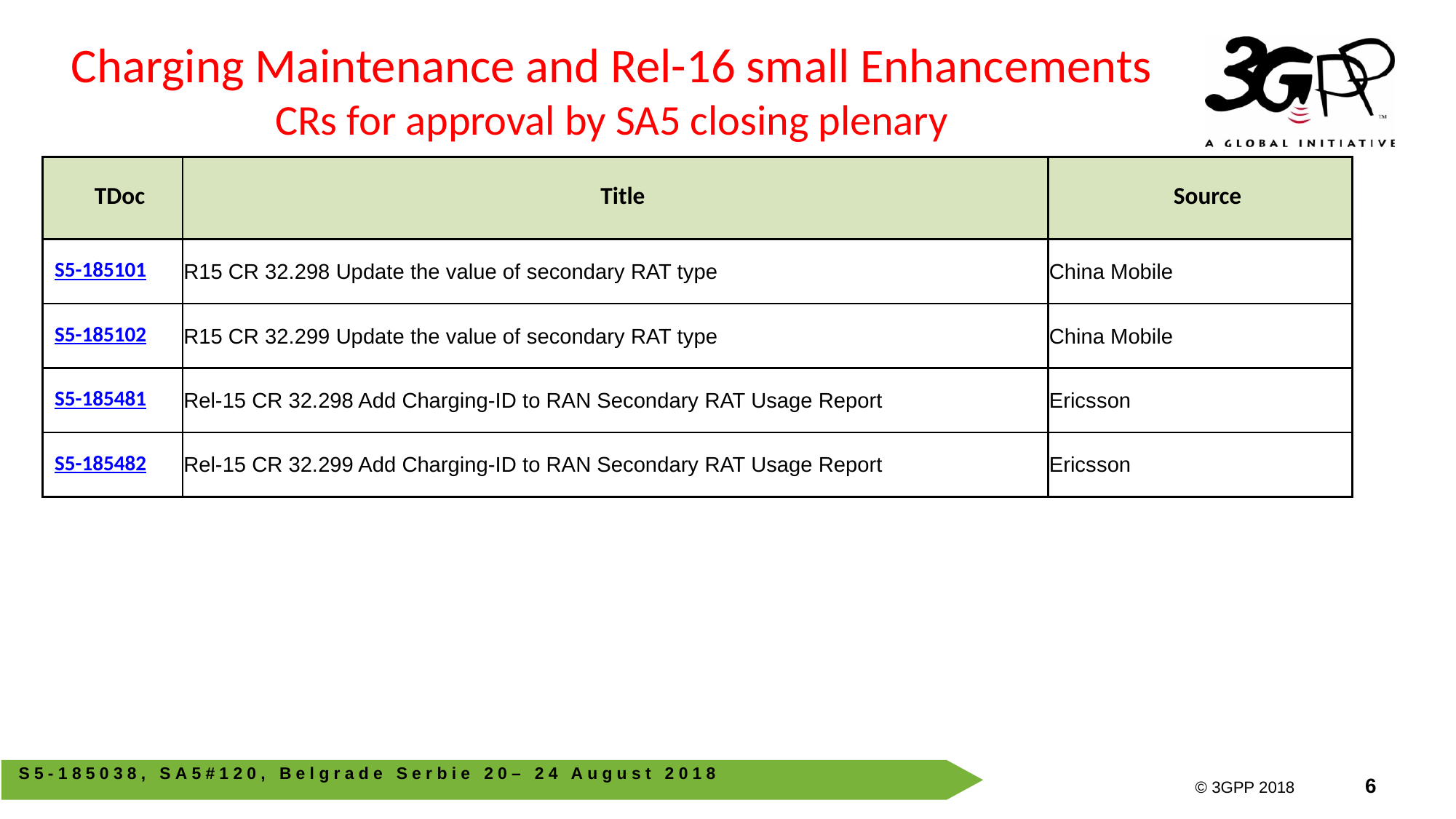

Charging Maintenance and Rel-16 small Enhancements CRs for approval by SA5 closing plenary
| TDoc | Title | Source |
| --- | --- | --- |
| S5-185101 | R15 CR 32.298 Update the value of secondary RAT type | China Mobile |
| S5-185102 | R15 CR 32.299 Update the value of secondary RAT type | China Mobile |
| S5-185481 | Rel-15 CR 32.298 Add Charging-ID to RAN Secondary RAT Usage Report | Ericsson |
| S5-185482 | Rel-15 CR 32.299 Add Charging-ID to RAN Secondary RAT Usage Report | Ericsson |